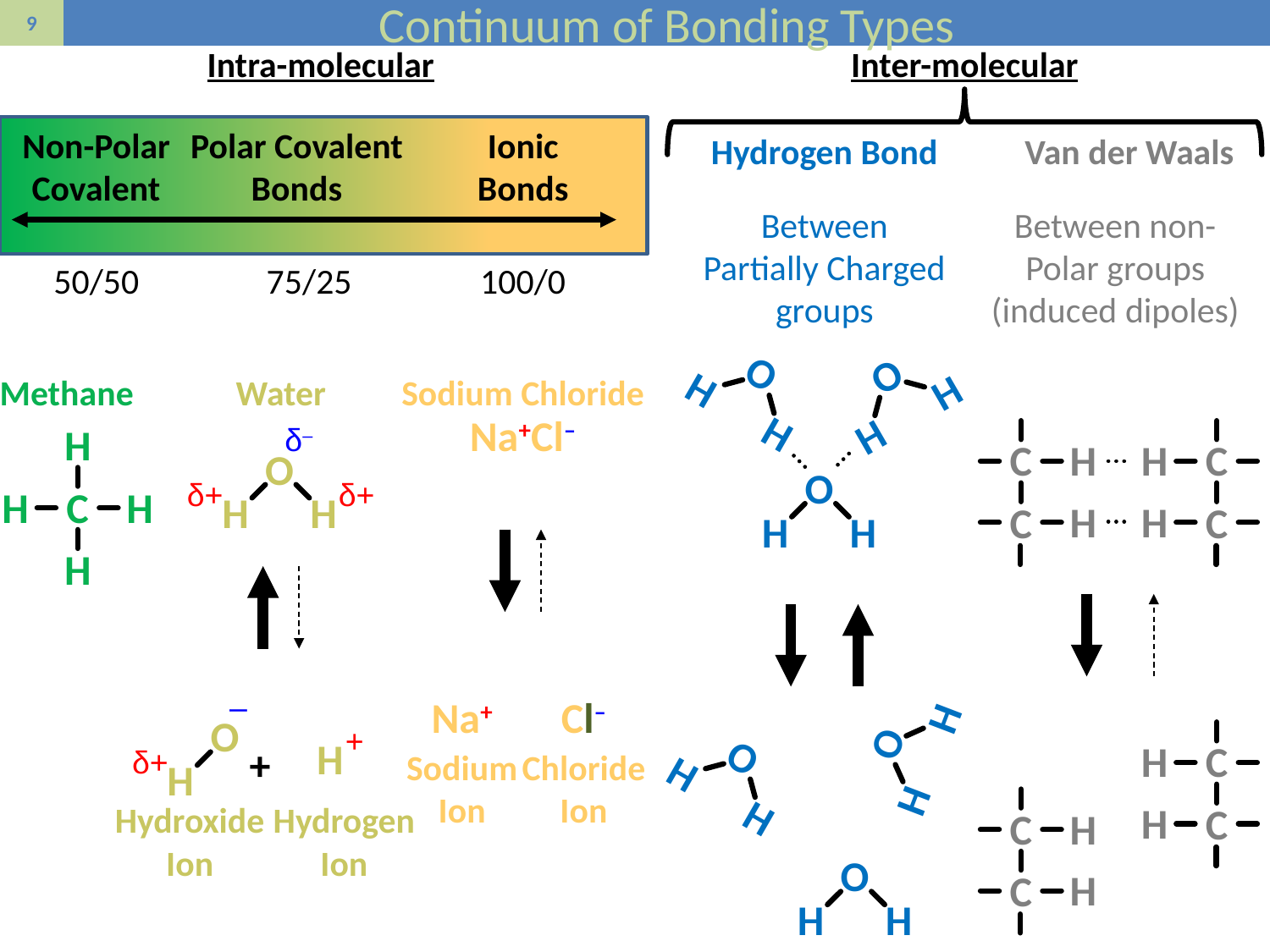

# Continuum of Bonding Types

Intra-molecular
Inter-molecular

Non-Polar Covalent
Polar Covalent Bonds
Ionic Bonds
Hydrogen Bond
Van der Waals
Between Partially Charged groups
Between non-Polar groups (induced dipoles)
50/50
75/25
100/0
O
H
H
O
H
H
O
H
H
Methane
Water
Sodium Chloride
Na+Cl–
δ–
O
H
H
δ+
δ+
H
C
H
H
H
C
H
H
C
C
H
H
C
–
O
δ+
H
Hydroxide Ion
+
H
Hydrogen Ion
+
Na+
Sodium Ion
Cl–
Chloride Ion
O
H
H
O
H
H
O
H
H
C
H
H
C
C
H
H
C